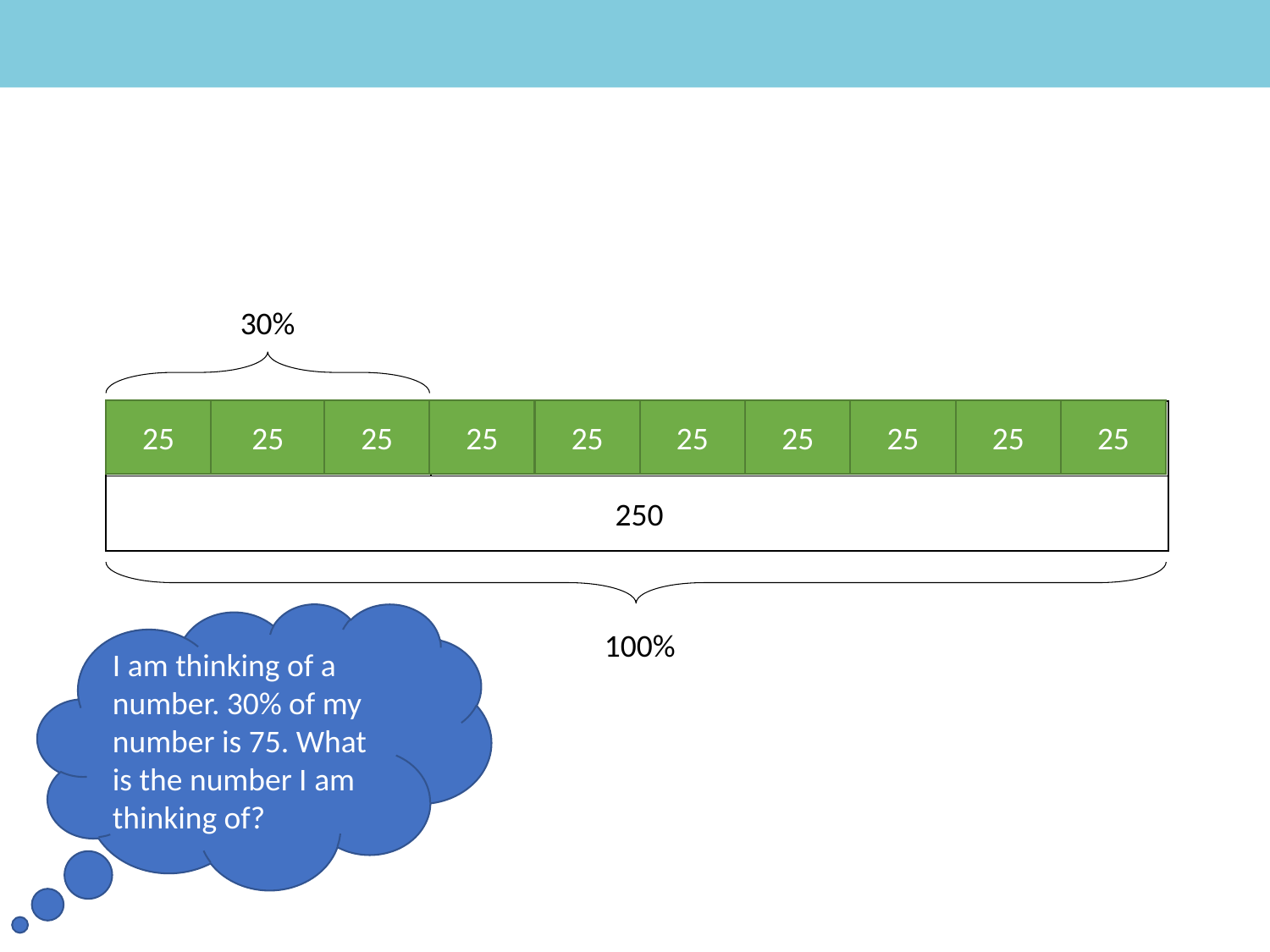

30%
25
25
25
25
25
25
25
25
25
25
| 75 |  |
| --- | --- |
|  |  |
250
I am thinking of a number. 30% of my number is 75. What is the number I am
thinking of?
100%